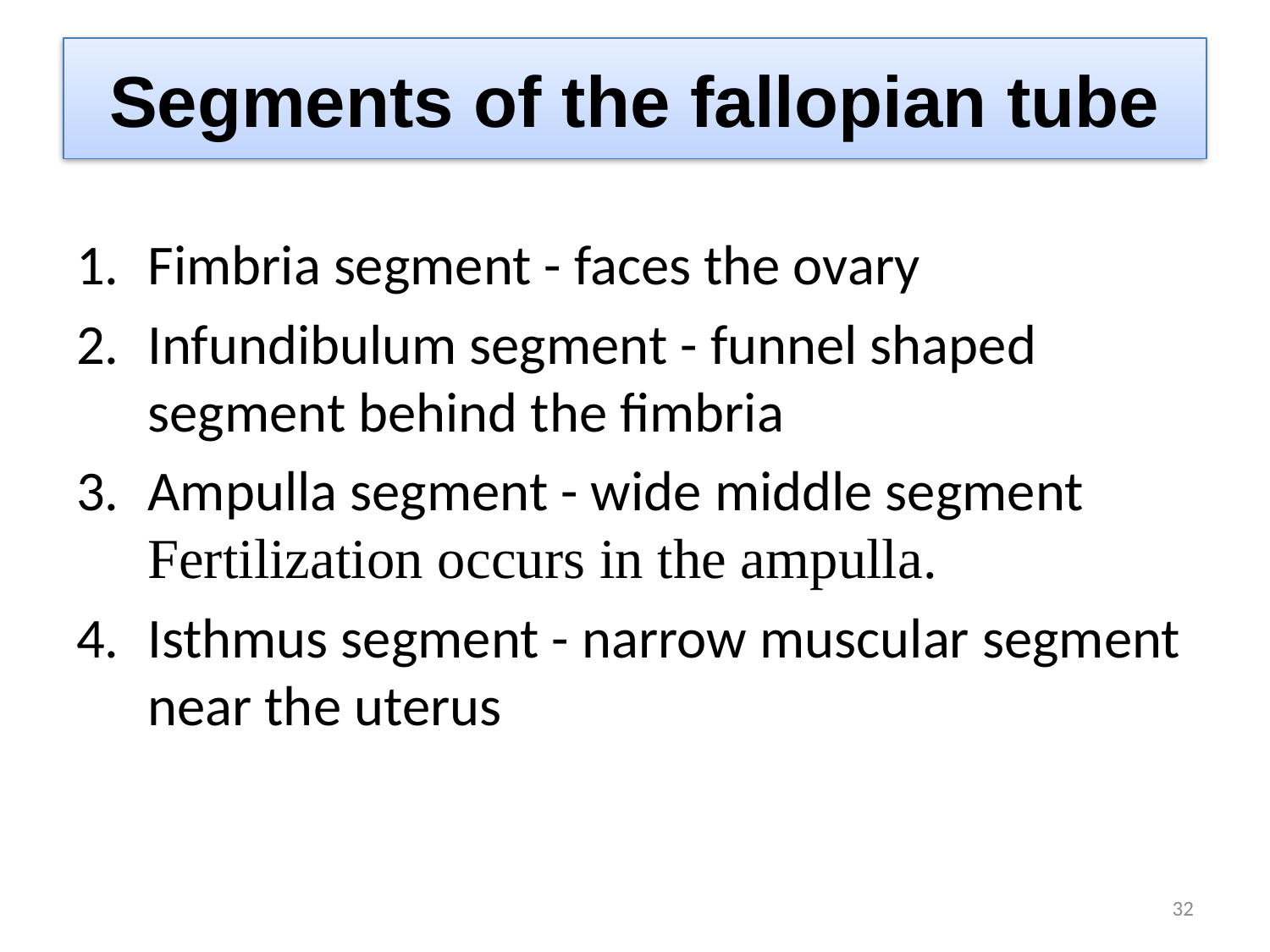

# Segments of the fallopian tube
Fimbria segment - faces the ovary
Infundibulum segment - funnel shaped segment behind the fimbria
Ampulla segment - wide middle segment Fertilization occurs in the ampulla.
Isthmus segment - narrow muscular segment near the uterus

32